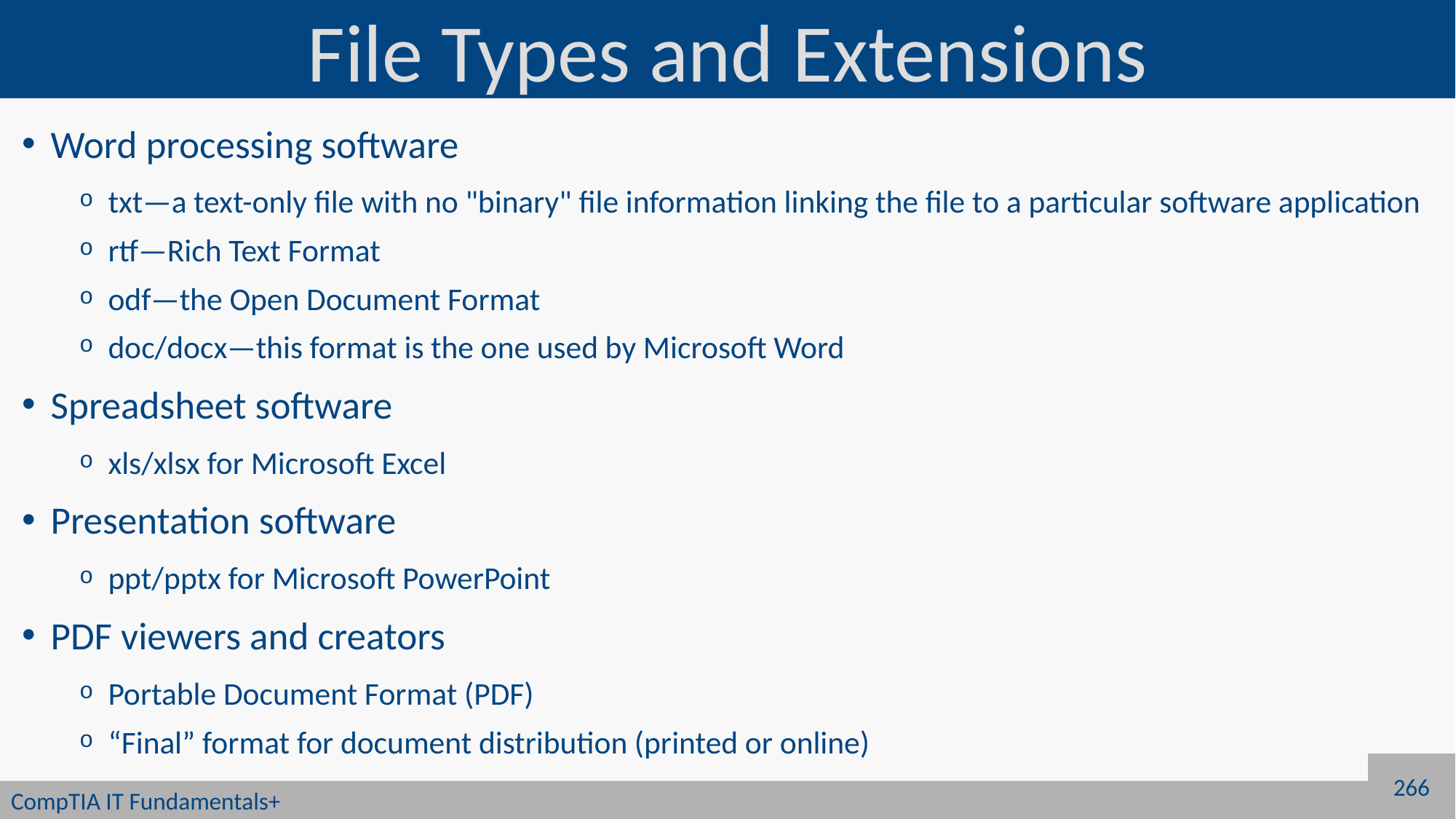

# File Types and Extensions
Word processing software
txt—a text-only file with no "binary" file information linking the file to a particular software application
rtf—Rich Text Format
odf—the Open Document Format
doc/docx—this format is the one used by Microsoft Word
Spreadsheet software
xls/xlsx for Microsoft Excel
Presentation software
ppt/pptx for Microsoft PowerPoint
PDF viewers and creators
Portable Document Format (PDF)
“Final” format for document distribution (printed or online)
266
CompTIA IT Fundamentals+